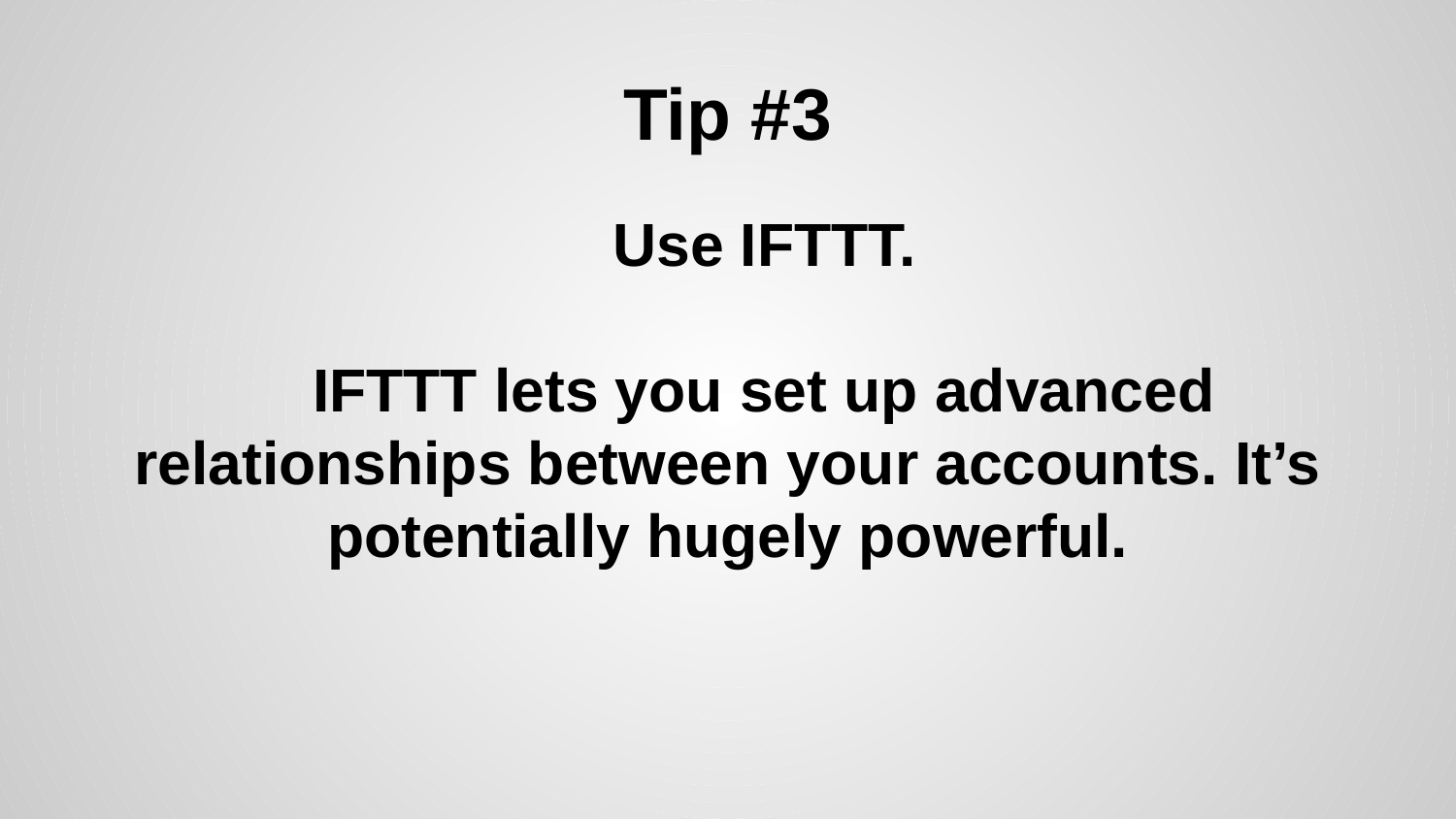

# Tip #3
Use IFTTT.

IFTTT lets you set up advanced relationships between your accounts. It’s potentially hugely powerful.